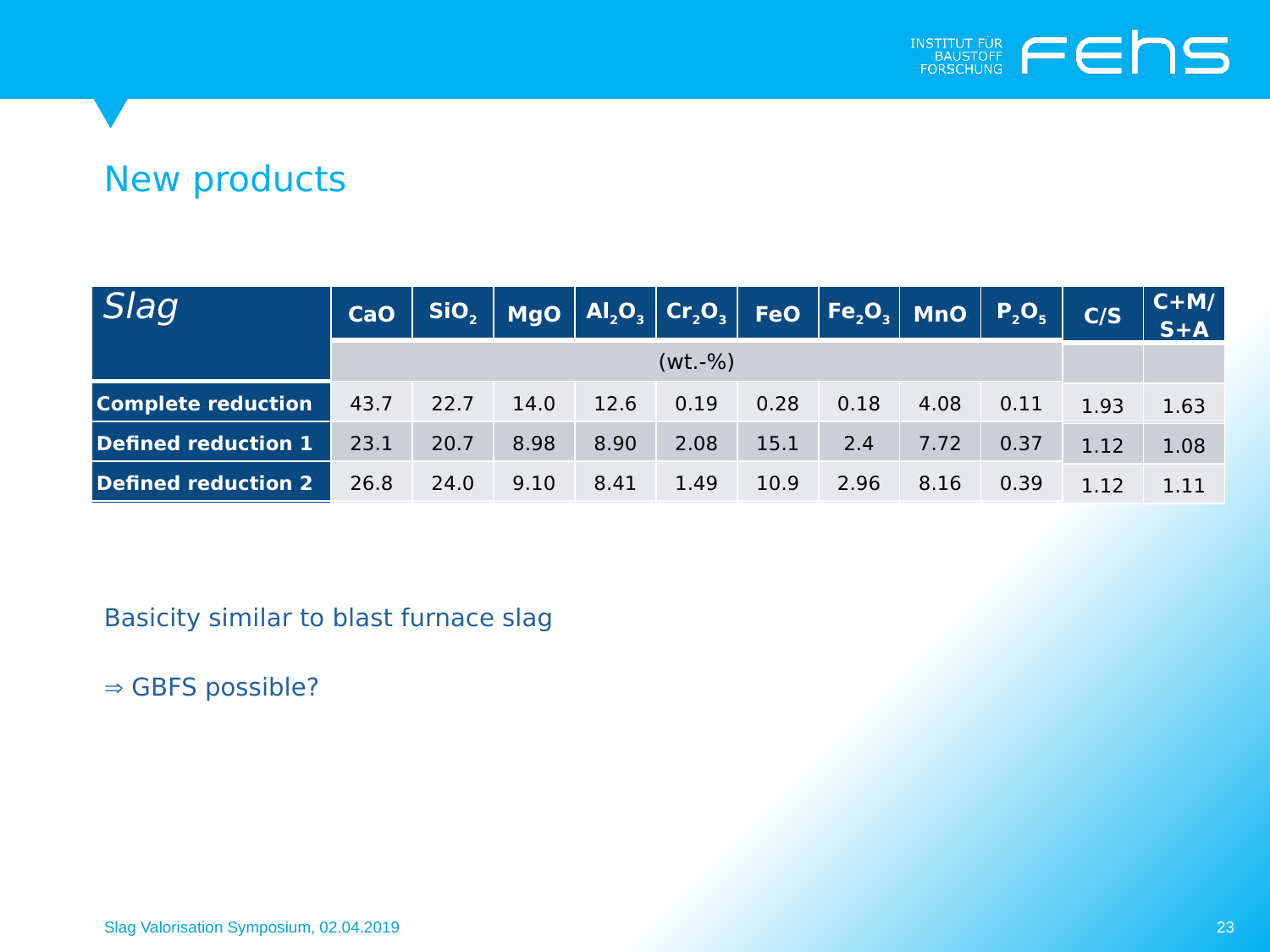

New products
| Slag | CaO | SiO2 | MgO | Al2O3 | Cr2O3 | FeO | Fe2O3 | MnO | P2O5 |
| --- | --- | --- | --- | --- | --- | --- | --- | --- | --- |
|  | (wt.-%) |  |  |  |  |  |  |  |  |
| Complete reduction | 43.7 | 22.7 | 14.0 | 12.6 | 0.19 | 0.28 | 0.18 | 4.08 | 0.11 |
| Defined reduction 1 | 23.1 | 20.7 | 8.98 | 8.90 | 2.08 | 15.1 | 2.4 | 7.72 | 0.37 |
| Defined reduction 2 | 26.8 | 24.0 | 9.10 | 8.41 | 1.49 | 10.9 | 2.96 | 8.16 | 0.39 |
| Slag | CaO | SiO2 | MgO | Al2O3 | Cr2O3 | FeO | Fe2O3 | MnO | P2O5 | C/S | C+M/ S+A |
| --- | --- | --- | --- | --- | --- | --- | --- | --- | --- | --- | --- |
|  | (wt.-%) |  |  |  |  |  |  |  |  |  |  |
| Complete reduction | 43.7 | 22.7 | 14.0 | 12.6 | 0.19 | 0.28 | 0.18 | 4.08 | 0.11 | 1.93 | 1.63 |
| Defined reduction 1 | 23.1 | 20.7 | 8.98 | 8.90 | 2.08 | 15.1 | 2.4 | 7.72 | 0.37 | 1.12 | 1.08 |
| Defined reduction 2 | 26.8 | 24.0 | 9.10 | 8.41 | 1.49 | 10.9 | 2.96 | 8.16 | 0.39 | 1.12 | 1.11 |
Basicity similar to blast furnace slag

⇒ GBFS possible?
23
Slag Valorisation Symposium, 02.04.2019